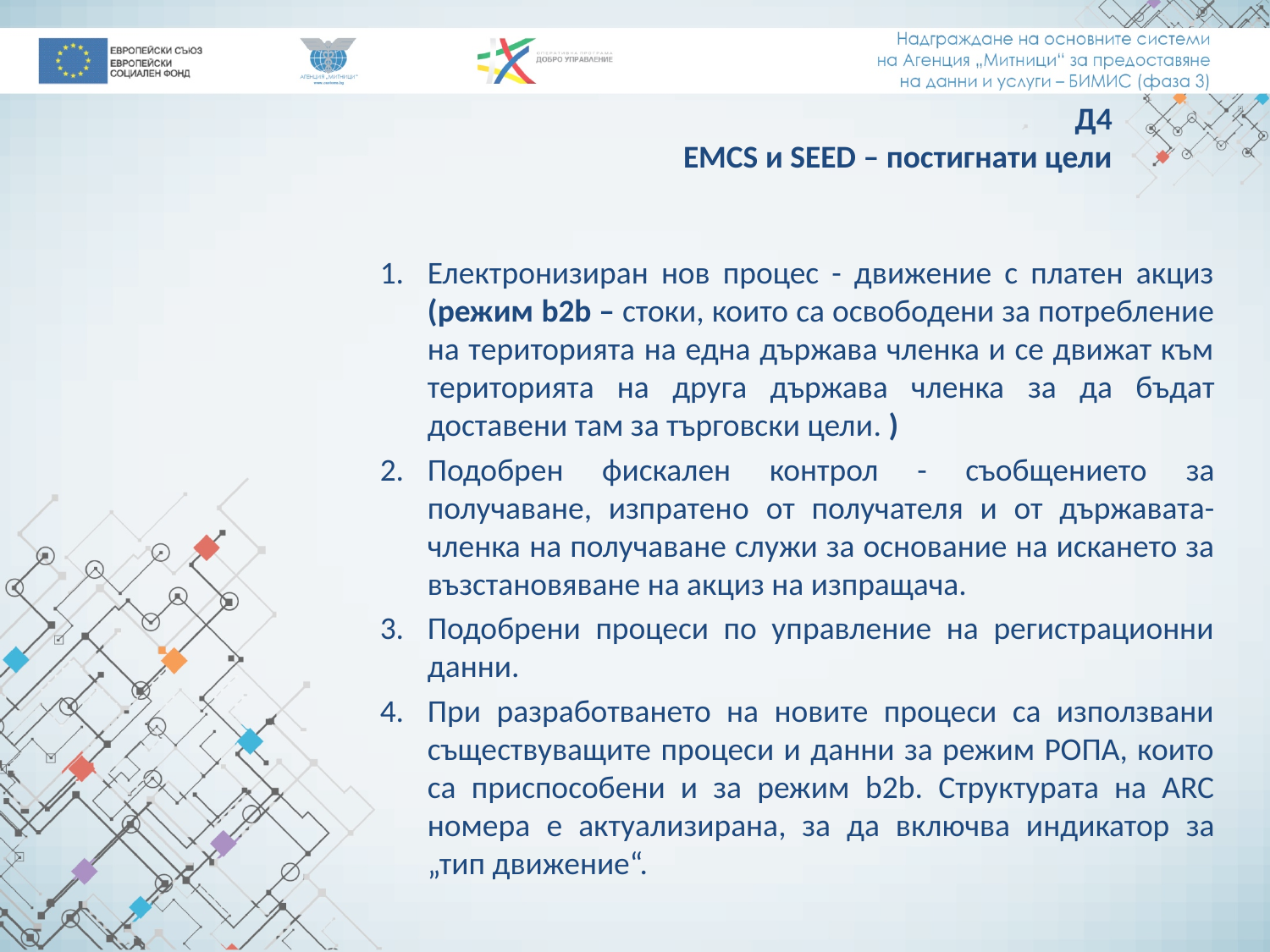

Д4
EMCS и SEED – постигнати цели
Електронизиран нов процес - движение с платен акциз (режим b2b – стоки, които са освободени за потребление на територията на една държава членка и се движат към територията на друга държава членка за да бъдат доставени там за търговски цели. )
Подобрен фискален контрол - съобщението за получаване, изпратено от получателя и от държавата-членка на получаване служи за основание на искането за възстановяване на акциз на изпращача.
Подобрени процеси по управление на регистрационни данни.
При разработването на новите процеси са използвани съществуващите процеси и данни за режим РОПА, които са приспособени и за режим b2b. Структурата на ARC номера е актуализирана, за да включва индикатор за „тип движение“.